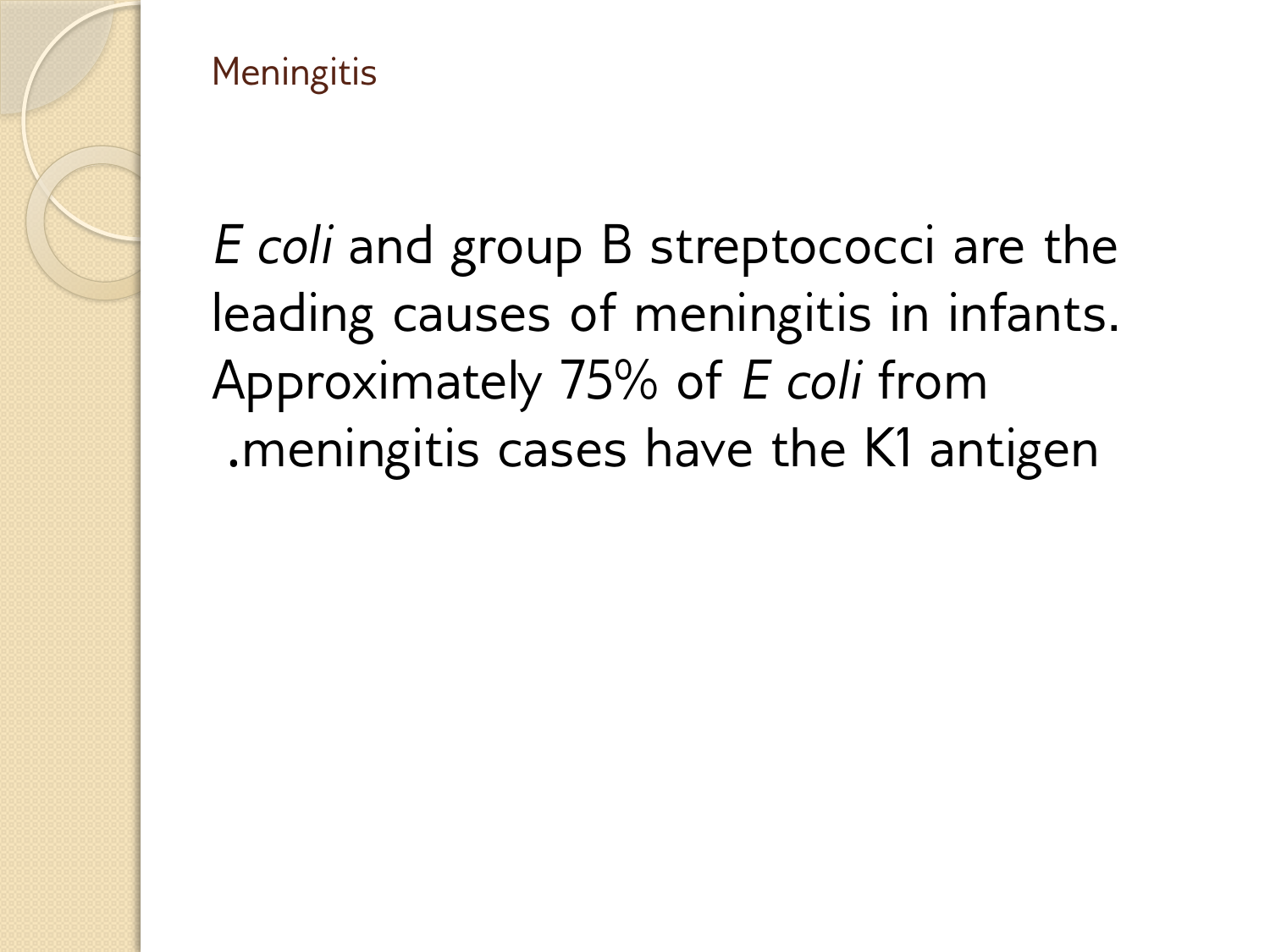

# Meningitis
E coli and group B streptococci are the leading causes of meningitis in infants. Approximately 75% of E coli from meningitis cases have the K1 antigen.